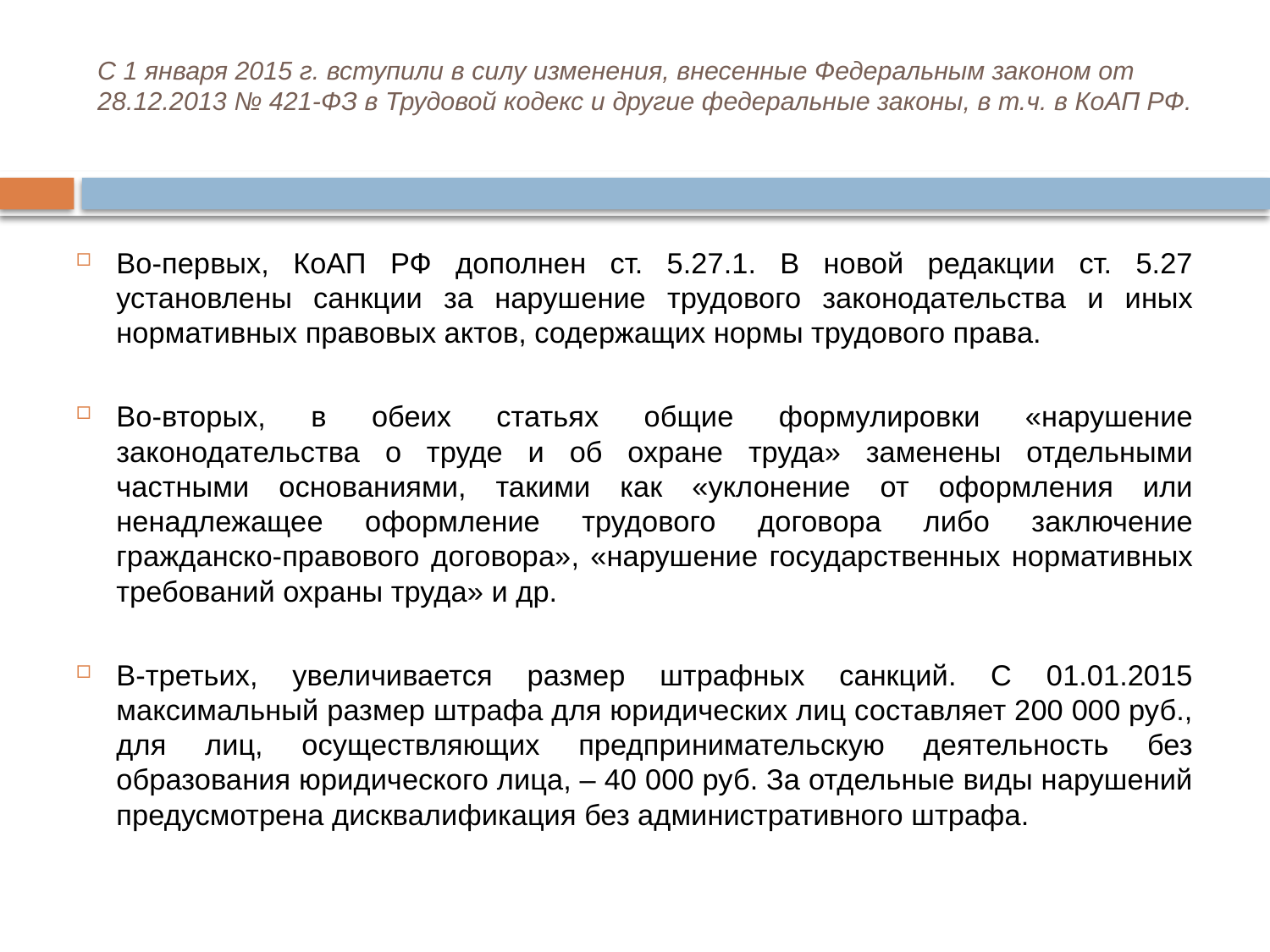

# С 1 января 2015 г. вступили в силу изменения, внесенные Федеральным законом от 28.12.2013 № 421-ФЗ в Трудовой кодекс и другие федеральные законы, в т.ч. в КоАП РФ.
Во-первых, КоАП РФ дополнен ст. 5.27.1. В новой редакции ст. 5.27 установлены санкции за нарушение трудового законодательства и иных нормативных правовых актов, содержащих нормы трудового права.

Во-вторых, в обеих статьях общие формулировки «нарушение законодательства о труде и об охране труда» заменены отдельными частными основаниями, такими как «уклонение от оформления или ненадлежащее оформление трудового договора либо заключение гражданско-правового договора», «нарушение государственных нормативных требований охраны труда» и др.

В-третьих, увеличивается размер штрафных санкций. С 01.01.2015 максимальный размер штрафа для юридических лиц составляет 200 000 руб., для лиц, осуществляющих предпринимательскую деятельность без образования юридического лица, – 40 000 руб. За отдельные виды нарушений предусмотрена дисквалификация без административного штрафа.